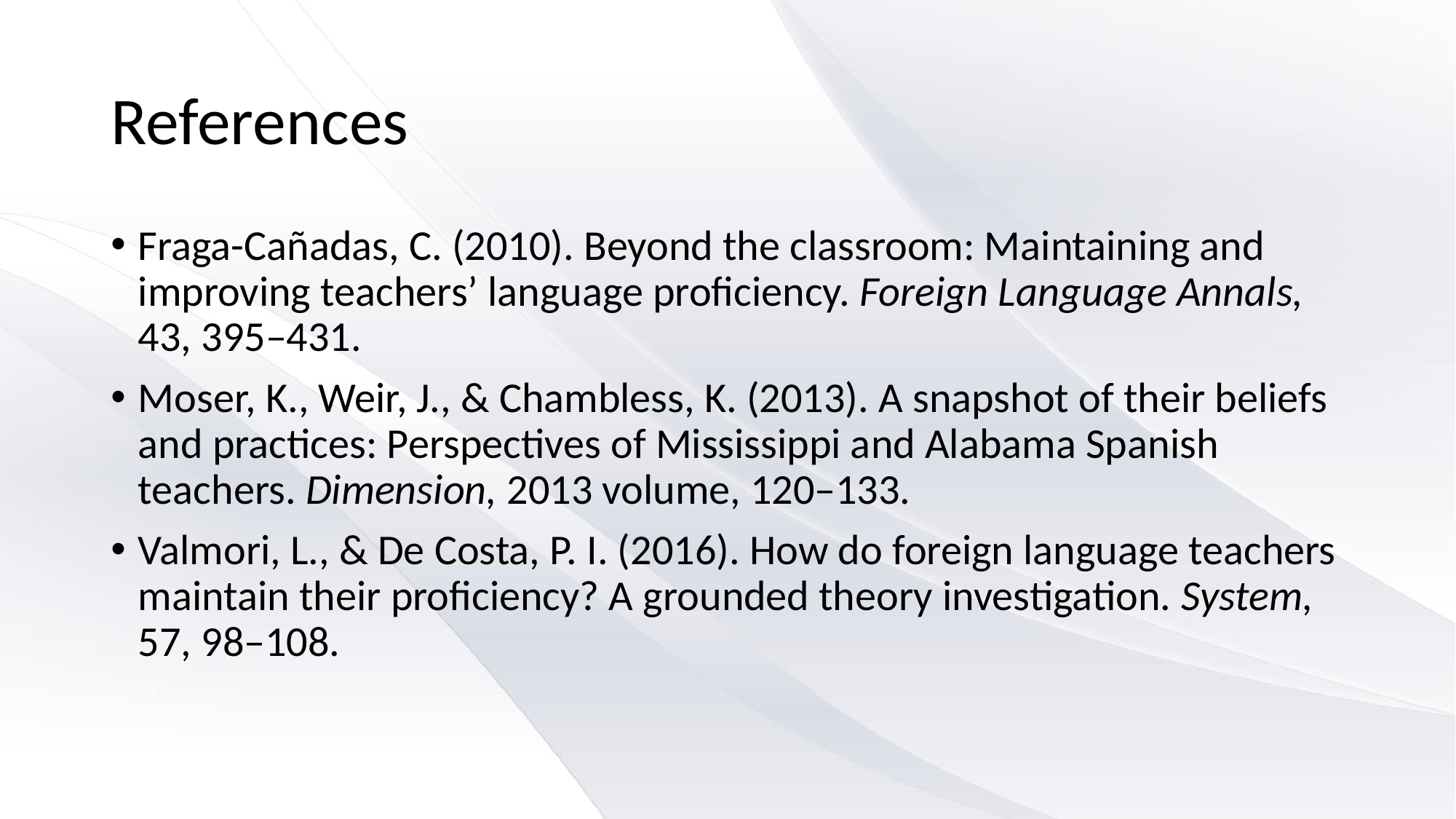

# References
Fraga-Cañadas, C. (2010). Beyond the classroom: Maintaining and improving teachers’ language proficiency. Foreign Language Annals, 43, 395–431.
Moser, K., Weir, J., & Chambless, K. (2013). A snapshot of their beliefs and practices: Perspectives of Mississippi and Alabama Spanish teachers. Dimension, 2013 volume, 120–133.
Valmori, L., & De Costa, P. I. (2016). How do foreign language teachers maintain their proficiency? A grounded theory investigation. System, 57, 98–108.